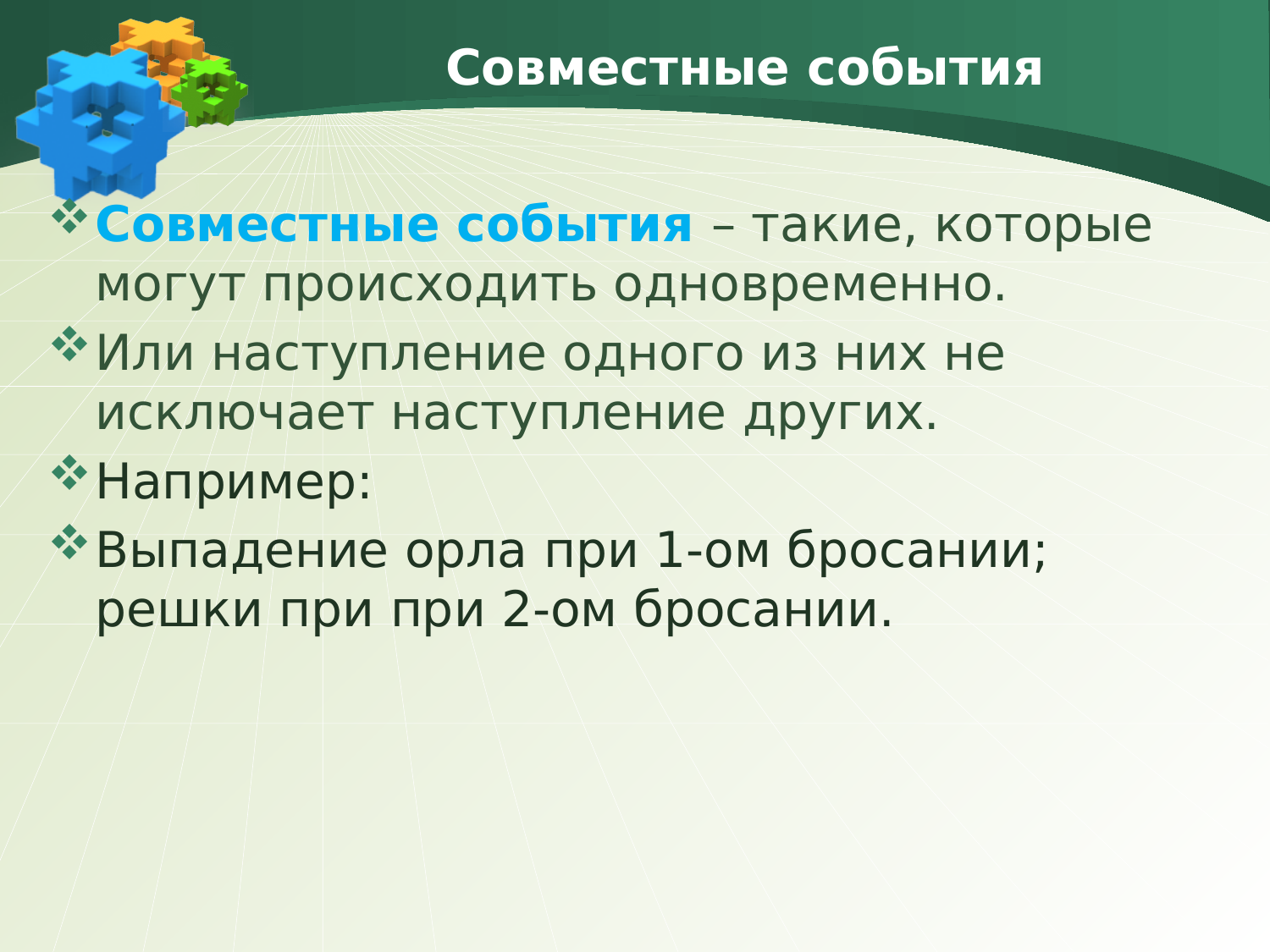

# Совместные события

Совместные события – такие, которые могут происходить одновременно.
Или наступление одного из них не исключает наступление других.
Например:
Выпадение орла при 1-ом бросании; решки при при 2-ом бросании.